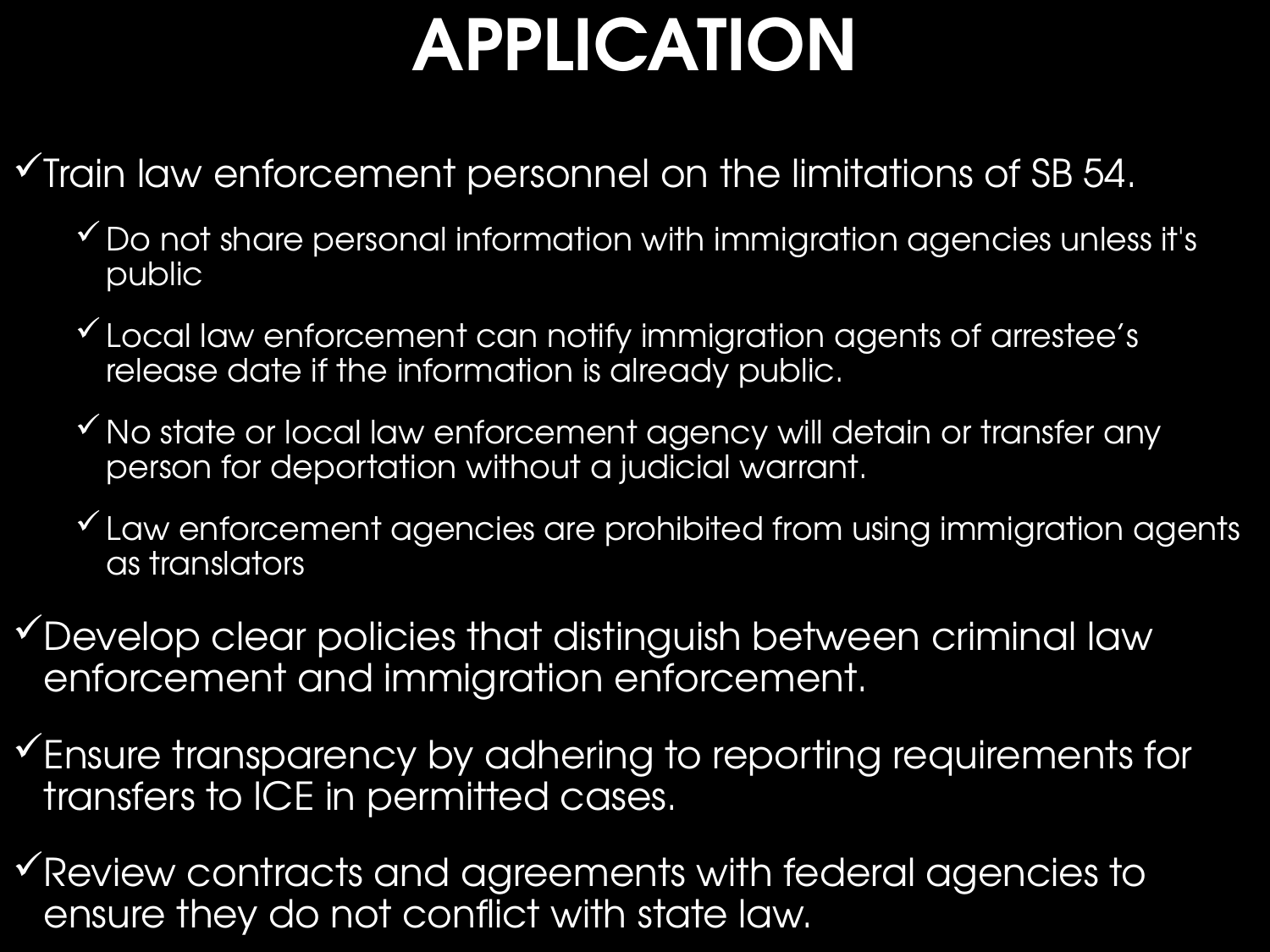

# APPLICATION
Train law enforcement personnel on the limitations of SB 54.
Do not share personal information with immigration agencies unless it's public
Local law enforcement can notify immigration agents of arrestee’s release date if the information is already public.
No state or local law enforcement agency will detain or transfer any person for deportation without a judicial warrant.
Law enforcement agencies are prohibited from using immigration agents as translators
Develop clear policies that distinguish between criminal law enforcement and immigration enforcement.
Ensure transparency by adhering to reporting requirements for transfers to ICE in permitted cases.
Review contracts and agreements with federal agencies to ensure they do not conflict with state law.